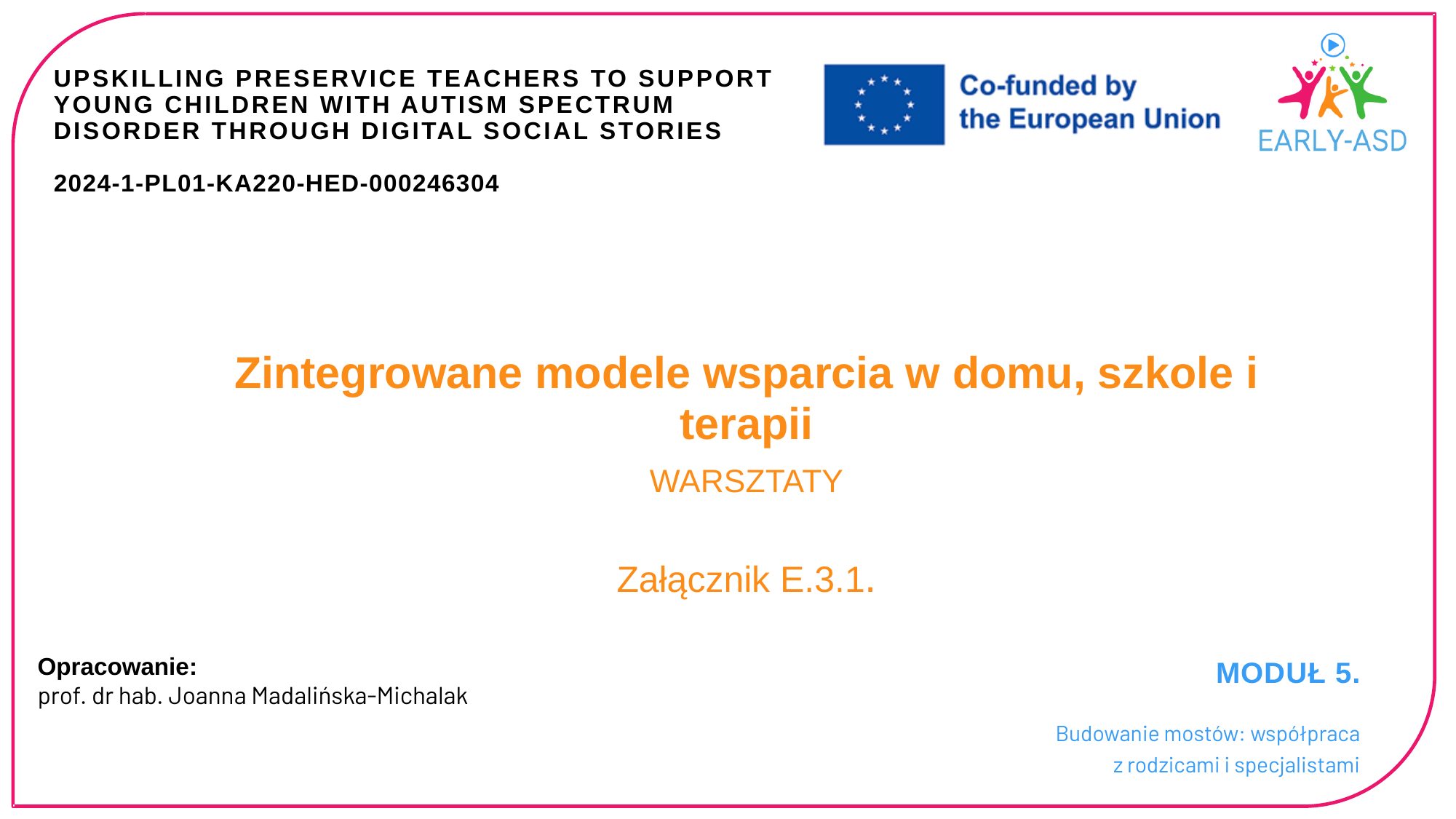

UPSKILLING PRESERVICE TEACHERS TO SUPPORT YOUNG CHILDREN WITH AUTISM SPECTRUM DISORDER THROUGH DIGITAL SOCIAL STORIES

2024-1-PL01-KA220-HED-000246304

Zintegrowane modele wsparcia w domu, szkole i terapii
WARSZTATY

Załącznik E.3.1.
MODUŁ 5.

Budowanie mostów: współpraca z rodzicami i specjalistami
Opracowanie:
prof. dr hab. Joanna Madalińska-Michalak